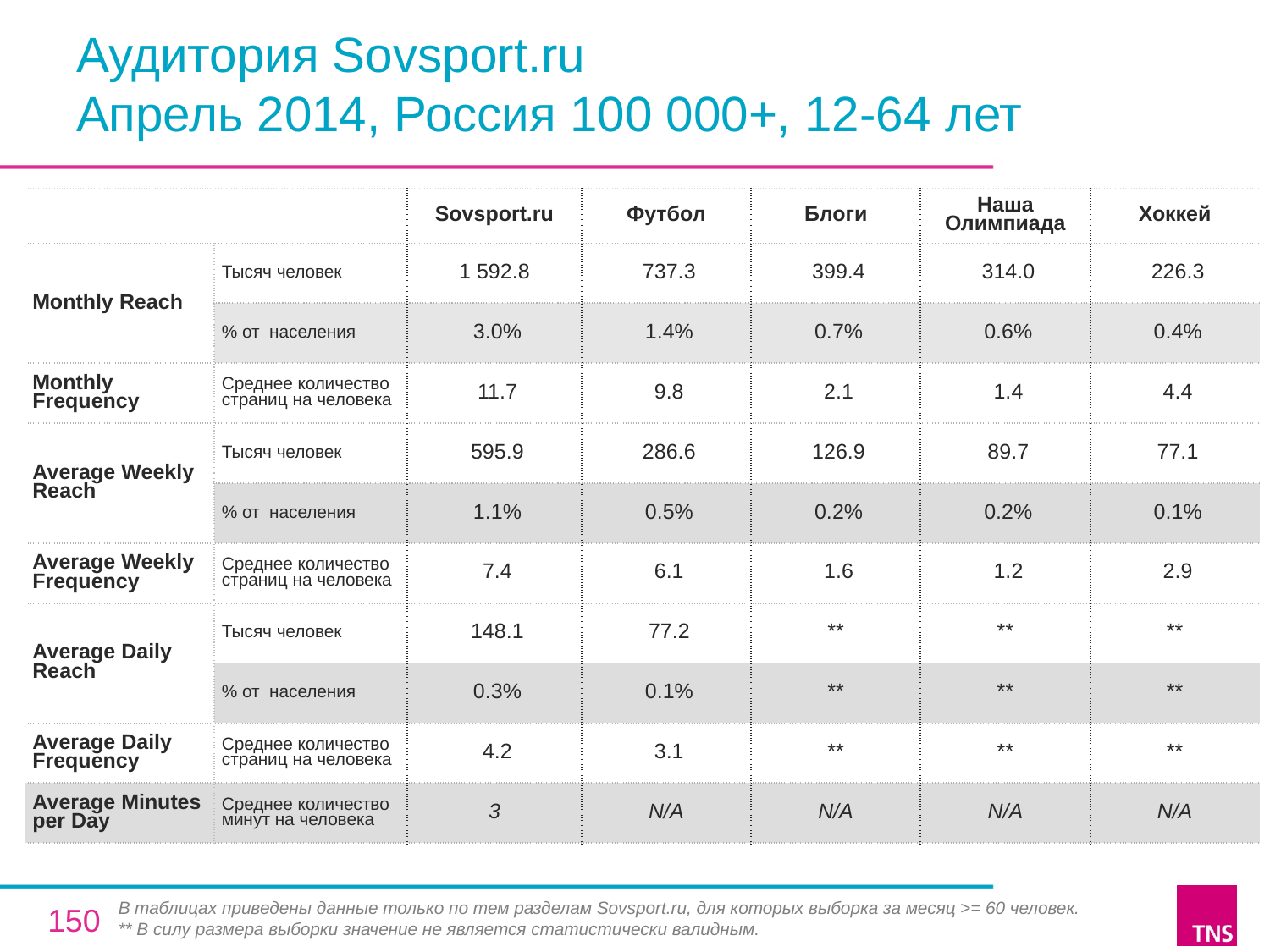

# Аудитория Sovsport.ru Апрель 2014, Россия 100 000+, 12-64 лет
|  |  | Sovsport.ru | Футбол | Блоги | Наша Олимпиада | Хоккей |
| --- | --- | --- | --- | --- | --- | --- |
| Monthly Reach | Тысяч человек | 1 592.8 | 737.3 | 399.4 | 314.0 | 226.3 |
|  | % от населения | 3.0% | 1.4% | 0.7% | 0.6% | 0.4% |
| Monthly Frequency | Среднее количество страниц на человека | 11.7 | 9.8 | 2.1 | 1.4 | 4.4 |
| Average Weekly Reach | Тысяч человек | 595.9 | 286.6 | 126.9 | 89.7 | 77.1 |
|  | % от населения | 1.1% | 0.5% | 0.2% | 0.2% | 0.1% |
| Average Weekly Frequency | Среднее количество страниц на человека | 7.4 | 6.1 | 1.6 | 1.2 | 2.9 |
| Average Daily Reach | Тысяч человек | 148.1 | 77.2 | \*\* | \*\* | \*\* |
|  | % от населения | 0.3% | 0.1% | \*\* | \*\* | \*\* |
| Average Daily Frequency | Среднее количество страниц на человека | 4.2 | 3.1 | \*\* | \*\* | \*\* |
| Average Minutes per Day | Среднее количество минут на человека | 3 | N/A | N/A | N/A | N/A |
В таблицах приведены данные только по тем разделам Sovsport.ru, для которых выборка за месяц >= 60 человек.
** В силу размера выборки значение не является статистически валидным.
150